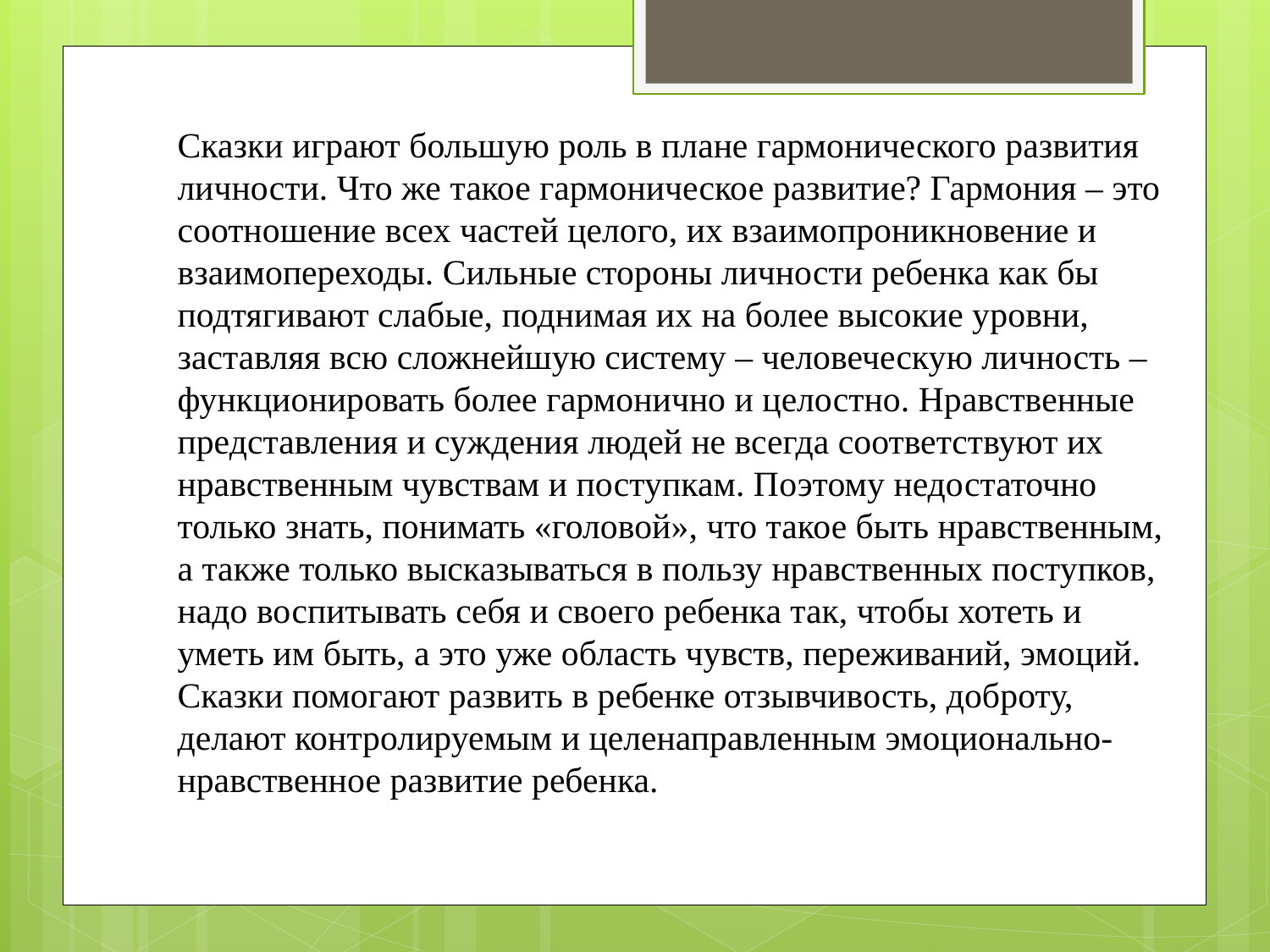

Сказки играют большую роль в плане гармонического развития личности. Что же такое гармоническое развитие? Гармония – это соотношение всех частей целого, их взаимопроникновение и взаимопереходы. Сильные стороны личности ребенка как бы подтягивают слабые, поднимая их на более высокие уровни, заставляя всю сложнейшую систему – человеческую личность – функционировать более гармонично и целостно. Нравственные представления и суждения людей не всегда соответствуют их нравственным чувствам и поступкам. Поэтому недостаточно только знать, понимать «головой», что такое быть нравственным, а также только высказываться в пользу нравственных поступков, надо воспитывать себя и своего ребенка так, чтобы хотеть и уметь им быть, а это уже область чувств, переживаний, эмоций. Сказки помогают развить в ребенке отзывчивость, доброту, делают контролируемым и целенаправленным эмоционально-нравственное развитие ребенка.